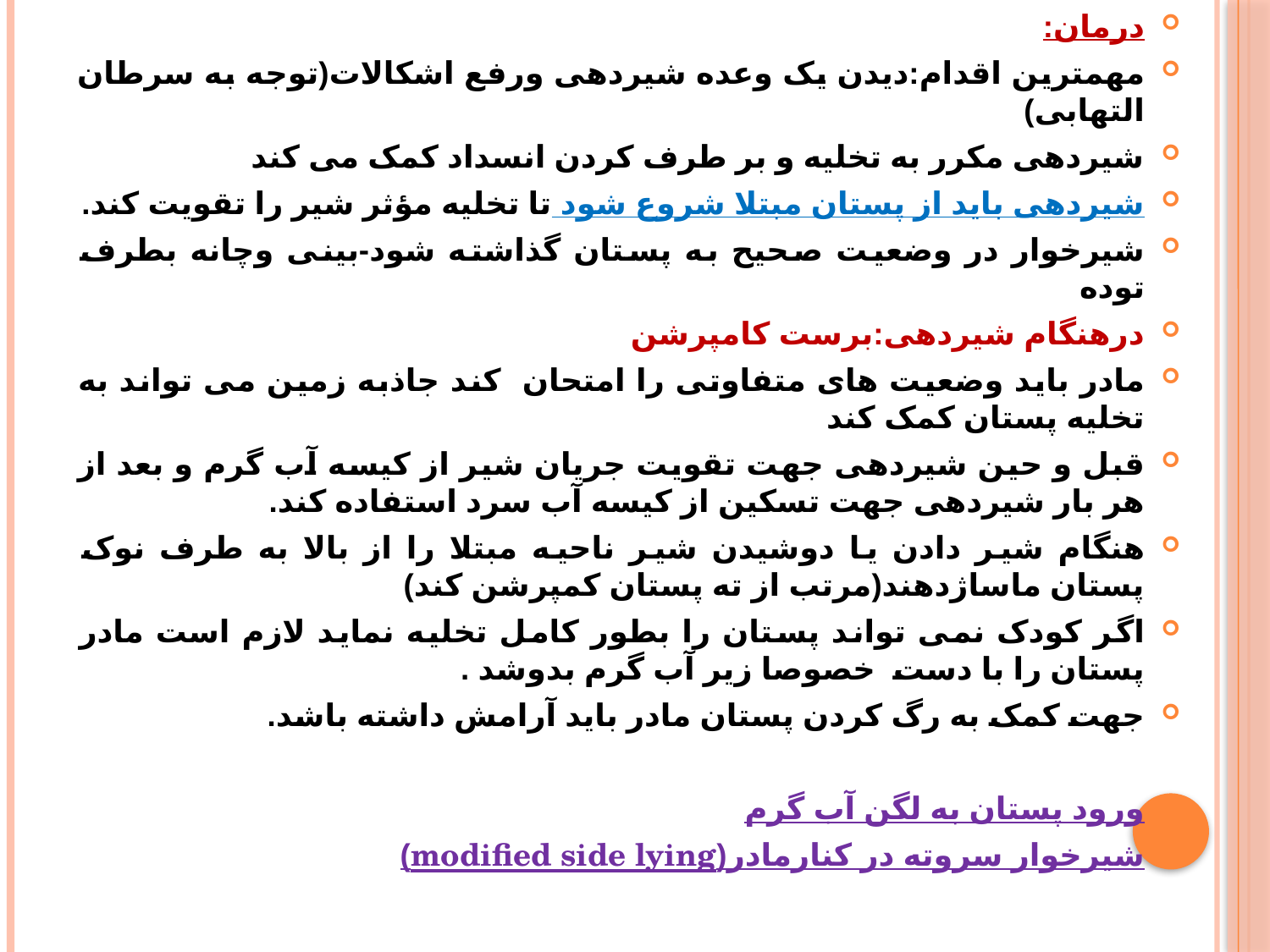

درمان:
مهمترین اقدام:دیدن یک وعده شیردهی ورفع اشکالات(توجه به سرطان التهابی)
شیردهی مکرر به تخلیه و بر طرف کردن انسداد کمک می کند
شیردهی باید از پستان مبتلا شروع شود تا تخلیه مؤثر شیر را تقویت کند.
شیرخوار در وضعیت صحیح به پستان گذاشته شود-بینی وچانه بطرف توده
درهنگام شیردهی:برست کامپرشن
مادر باید وضعیت های متفاوتی را امتحان  کند جاذبه زمین می تواند به تخلیه پستان کمک کند
قبل و حین شیردهی جهت تقویت جریان شیر از کیسه آب گرم و بعد از هر بار شیردهی جهت تسکین از کیسه آب سرد استفاده کند.
هنگام شیر دادن یا دوشیدن شیر ناحیه مبتلا را از بالا به طرف نوک پستان ماساژدهند(مرتب از ته پستان کمپرشن کند)
اگر کودک نمی تواند پستان را بطور کامل تخلیه نماید لازم است مادر پستان را با دست  خصوصا زیر آب گرم بدوشد .
جهت کمک به رگ کردن پستان مادر باید آرامش داشته باشد.

ورود پستان به لگن آب گرم
شیرخوار سروته در کنارمادر(modified side lying)